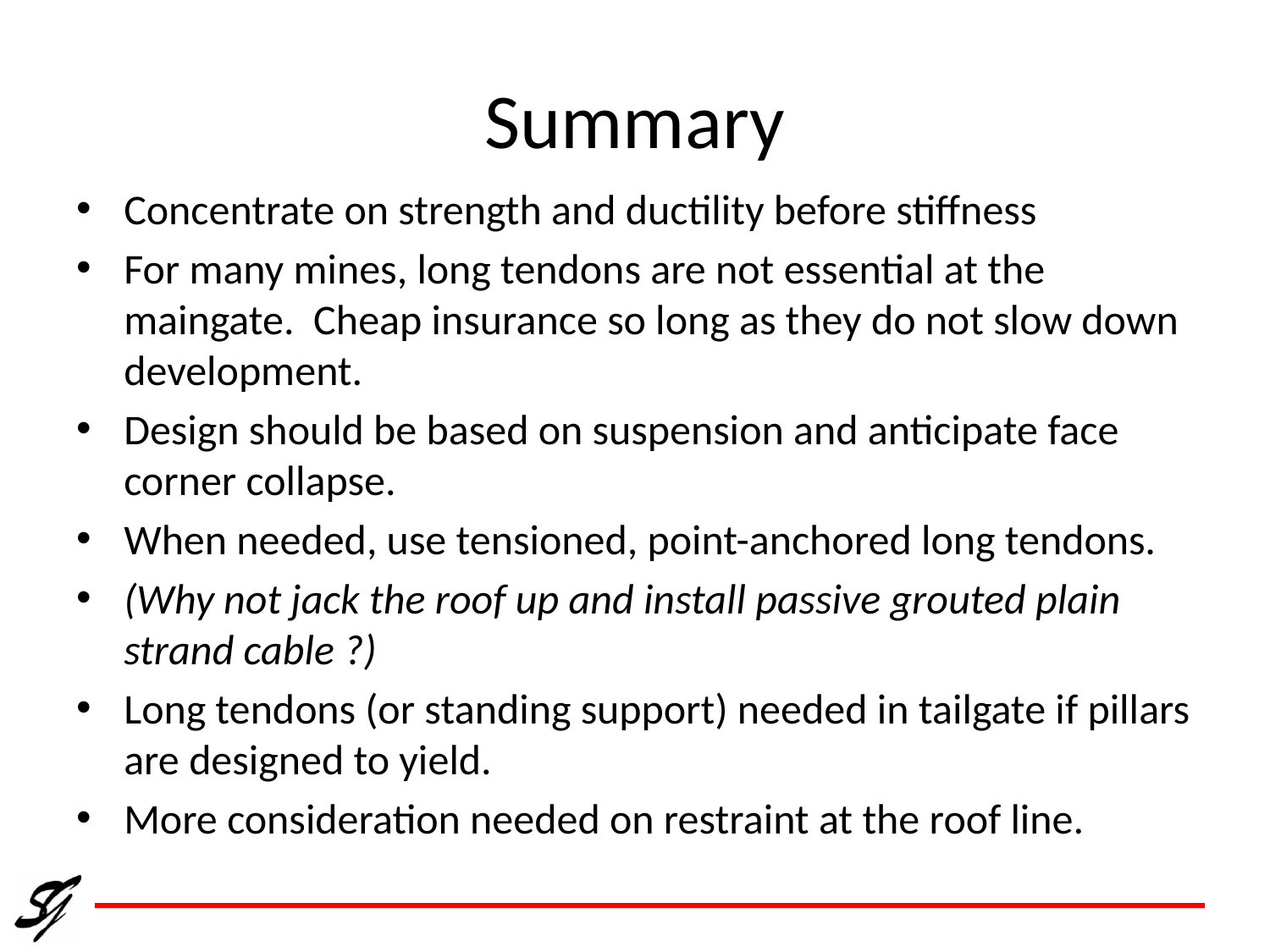

# Summary
Concentrate on strength and ductility before stiffness
For many mines, long tendons are not essential at the maingate.  Cheap insurance so long as they do not slow down development.
Design should be based on suspension and anticipate face corner collapse.
When needed, use tensioned, point-anchored long tendons.
(Why not jack the roof up and install passive grouted plain strand cable ?)
Long tendons (or standing support) needed in tailgate if pillars are designed to yield.
More consideration needed on restraint at the roof line.